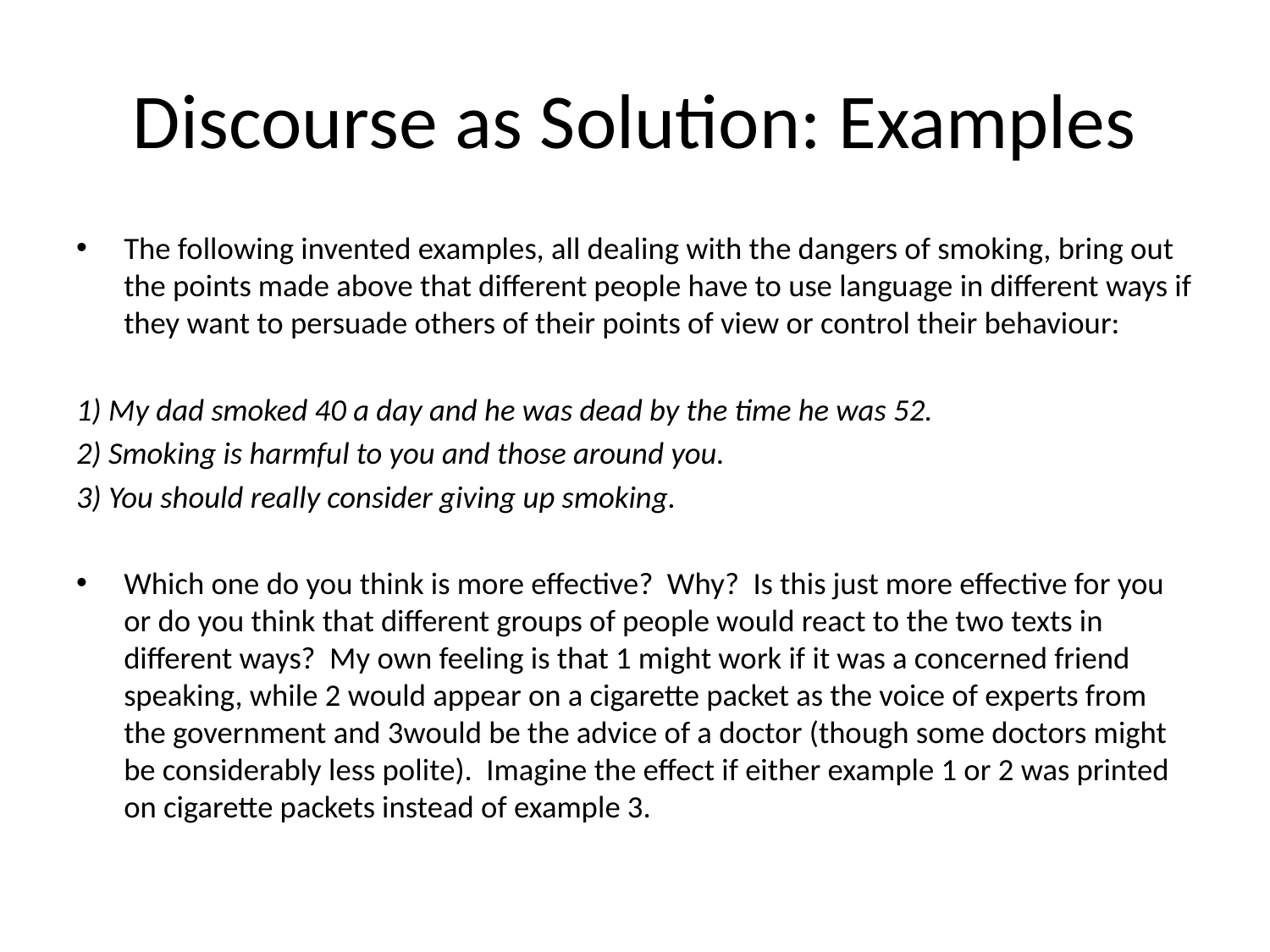

# Discourse as Solution: Examples
The following invented examples, all dealing with the dangers of smoking, bring out the points made above that different people have to use language in different ways if they want to persuade others of their points of view or control their behaviour:

1) My dad smoked 40 a day and he was dead by the time he was 52.
2) Smoking is harmful to you and those around you.
3) You should really consider giving up smoking.

Which one do you think is more effective?  Why?  Is this just more effective for you or do you think that different groups of people would react to the two texts in different ways?  My own feeling is that 1 might work if it was a concerned friend speaking, while 2 would appear on a cigarette packet as the voice of experts from the government and 3would be the advice of a doctor (though some doctors might be considerably less polite).  Imagine the effect if either example 1 or 2 was printed on cigarette packets instead of example 3.